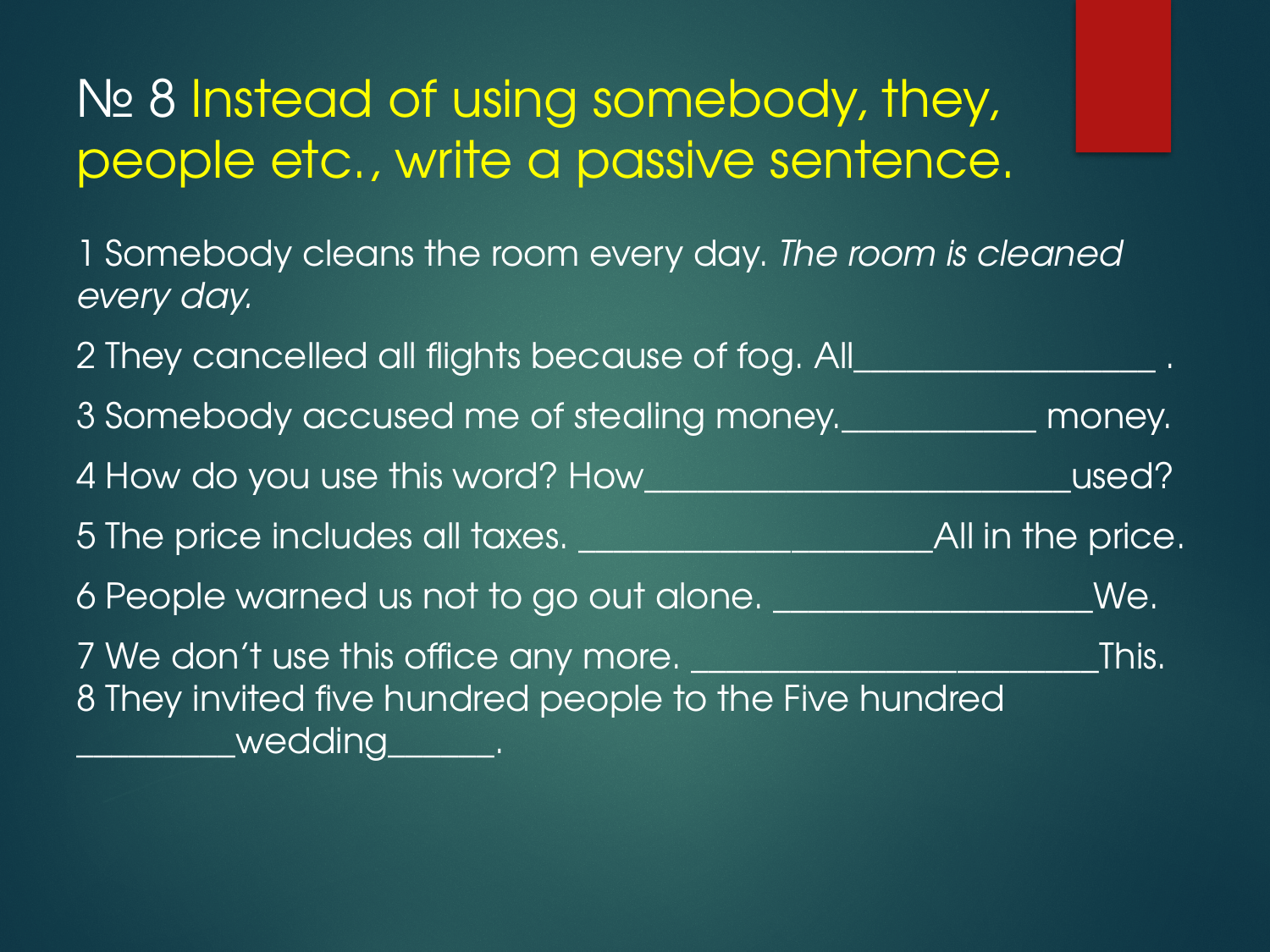

№ 8 Instead of using somebody, they, people etc., write a passive sentence.
1 Somebody cleans the room every day. The room is cleaned every day.
2 They cancelled all flights because of fog. All_________________ .
3 Somebody accused me of stealing money.___________ money.
4 How do you use this word? How________________________used?
5 The price includes all taxes. ____________________All in the price.
6 People warned us not to go out alone. __________________We.
7 We don’t use this office any more. _______________________This.
8 They invited five hundred people to the Five hundred _________wedding______.